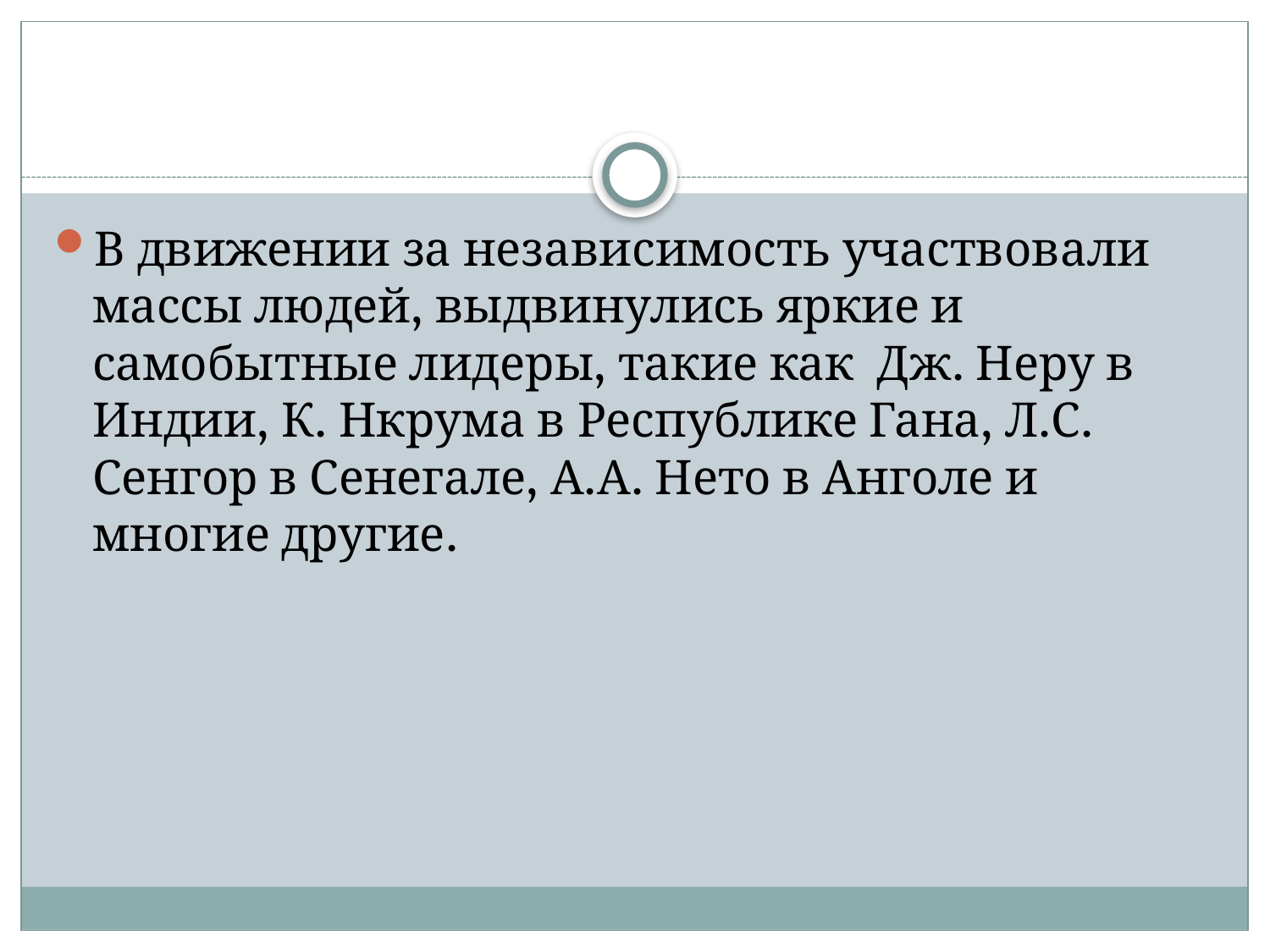

#
В движении за независимость участвовали массы людей, выдвинулись яркие и самобытные лидеры, такие как  Дж. Неру в Индии, К. Нкрума в Республике Гана, Л.С. Сенгор в Сенегале, А.А. Нето в Анголе и многие другие.